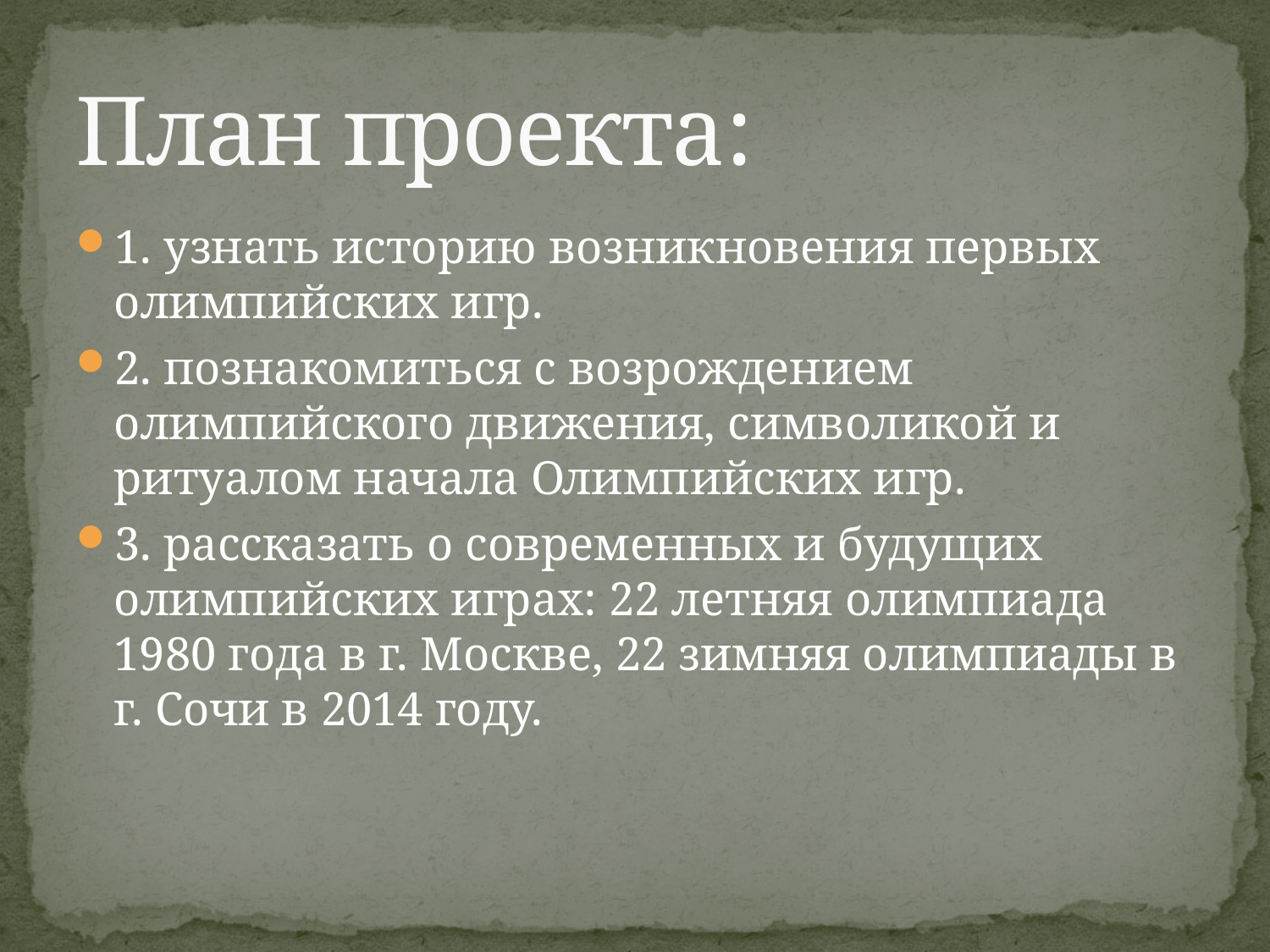

# План проекта:
1. узнать историю возникновения первых олимпийских игр.
2. познакомиться с возрождением олимпийского движения, символикой и ритуалом начала Олимпийских игр.
3. рассказать о современных и будущих олимпийских играх: 22 летняя олимпиада 1980 года в г. Москве, 22 зимняя олимпиады в г. Сочи в 2014 году.